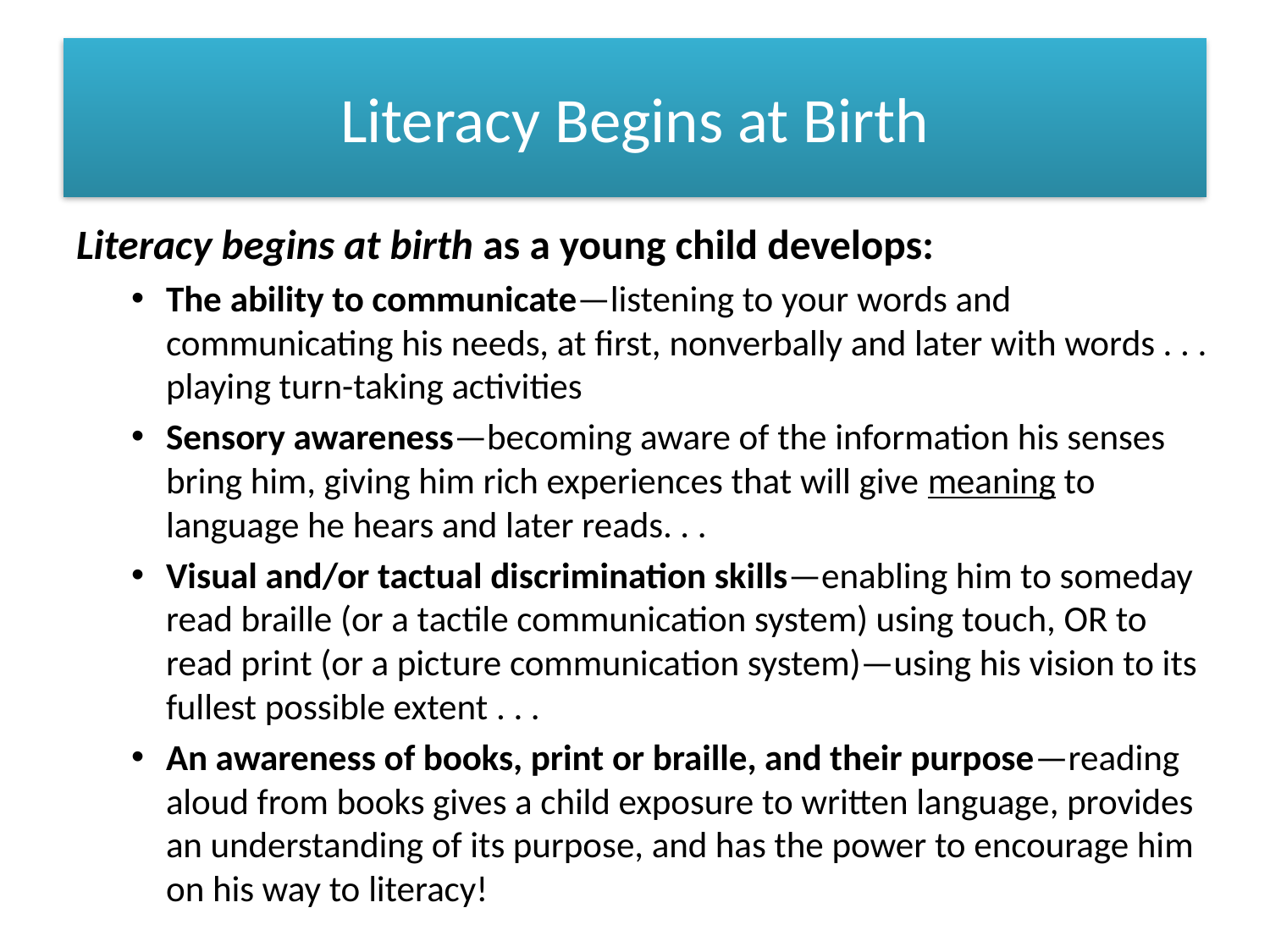

# Literacy Begins at Birth
Literacy begins at birth as a young child develops:
The ability to communicate—listening to your words and communicating his needs, at first, nonverbally and later with words . . . playing turn-taking activities
Sensory awareness—becoming aware of the information his senses bring him, giving him rich experiences that will give meaning to language he hears and later reads. . .
Visual and/or tactual discrimination skills—enabling him to someday read braille (or a tactile communication system) using touch, OR to read print (or a picture communication system)—using his vision to its fullest possible extent . . .
An awareness of books, print or braille, and their purpose—reading aloud from books gives a child exposure to written language, provides an understanding of its purpose, and has the power to encourage him on his way to literacy!